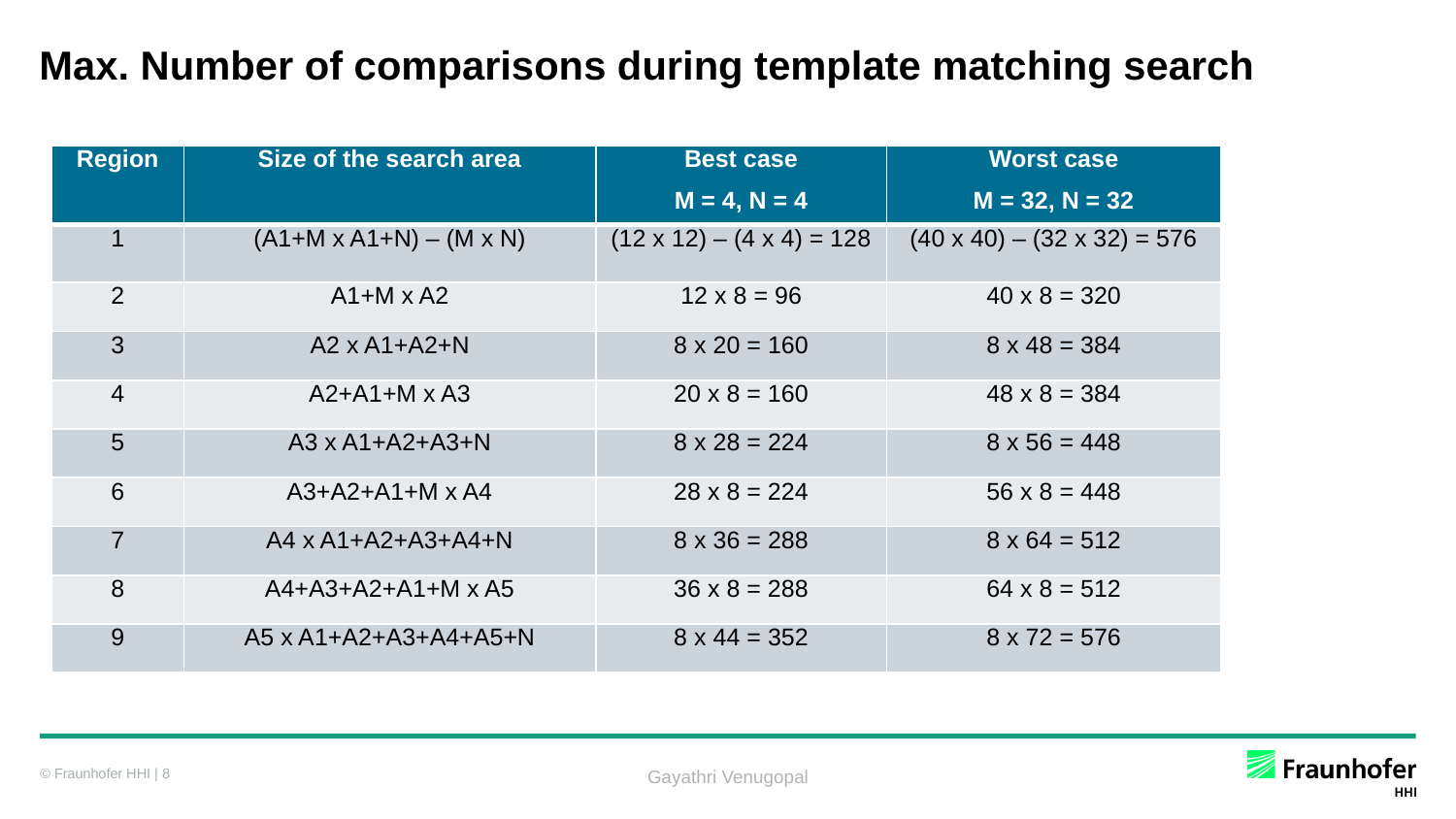

# Max. Number of comparisons during template matching search
| Region | Size of the search area | Best case M = 4, N = 4 | Worst case M = 32, N = 32 |
| --- | --- | --- | --- |
| 1 | (A1+M x A1+N) – (M x N) | (12 x 12) – (4 x 4) = 128 | (40 x 40) – (32 x 32) = 576 |
| 2 | A1+M x A2 | 12 x 8 = 96 | 40 x 8 = 320 |
| 3 | A2 x A1+A2+N | 8 x 20 = 160 | 8 x 48 = 384 |
| 4 | A2+A1+M x A3 | 20 x 8 = 160 | 48 x 8 = 384 |
| 5 | A3 x A1+A2+A3+N | 8 x 28 = 224 | 8 x 56 = 448 |
| 6 | A3+A2+A1+M x A4 | 28 x 8 = 224 | 56 x 8 = 448 |
| 7 | A4 x A1+A2+A3+A4+N | 8 x 36 = 288 | 8 x 64 = 512 |
| 8 | A4+A3+A2+A1+M x A5 | 36 x 8 = 288 | 64 x 8 = 512 |
| 9 | A5 x A1+A2+A3+A4+A5+N | 8 x 44 = 352 | 8 x 72 = 576 |
Gayathri Venugopal